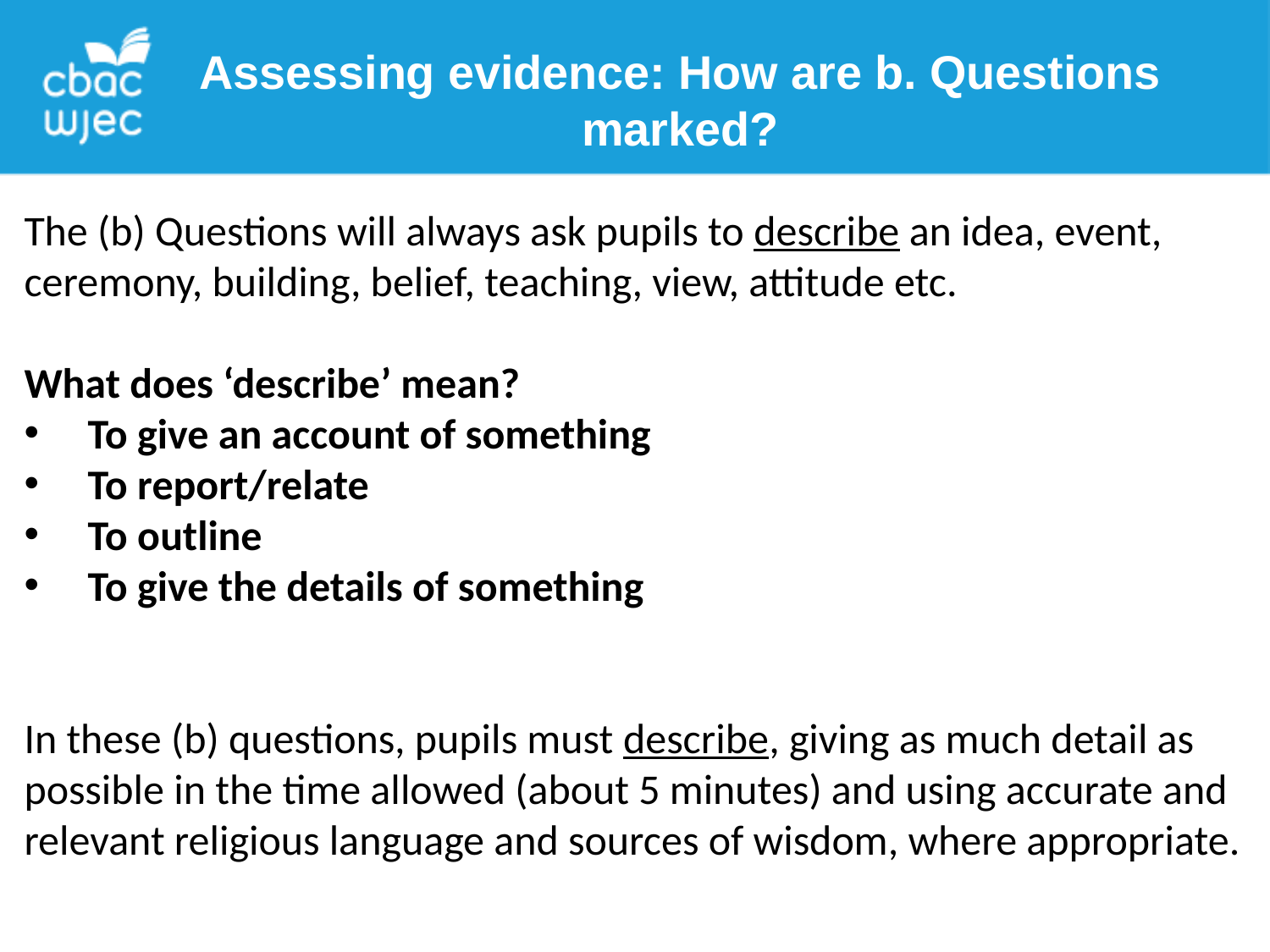

Assessing evidence: How are b. Questions marked?
The (b) Questions will always ask pupils to describe an idea, event, ceremony, building, belief, teaching, view, attitude etc.

What does ‘describe’ mean?
To give an account of something
To report/relate
To outline
To give the details of something

In these (b) questions, pupils must describe, giving as much detail as possible in the time allowed (about 5 minutes) and using accurate and relevant religious language and sources of wisdom, where appropriate.